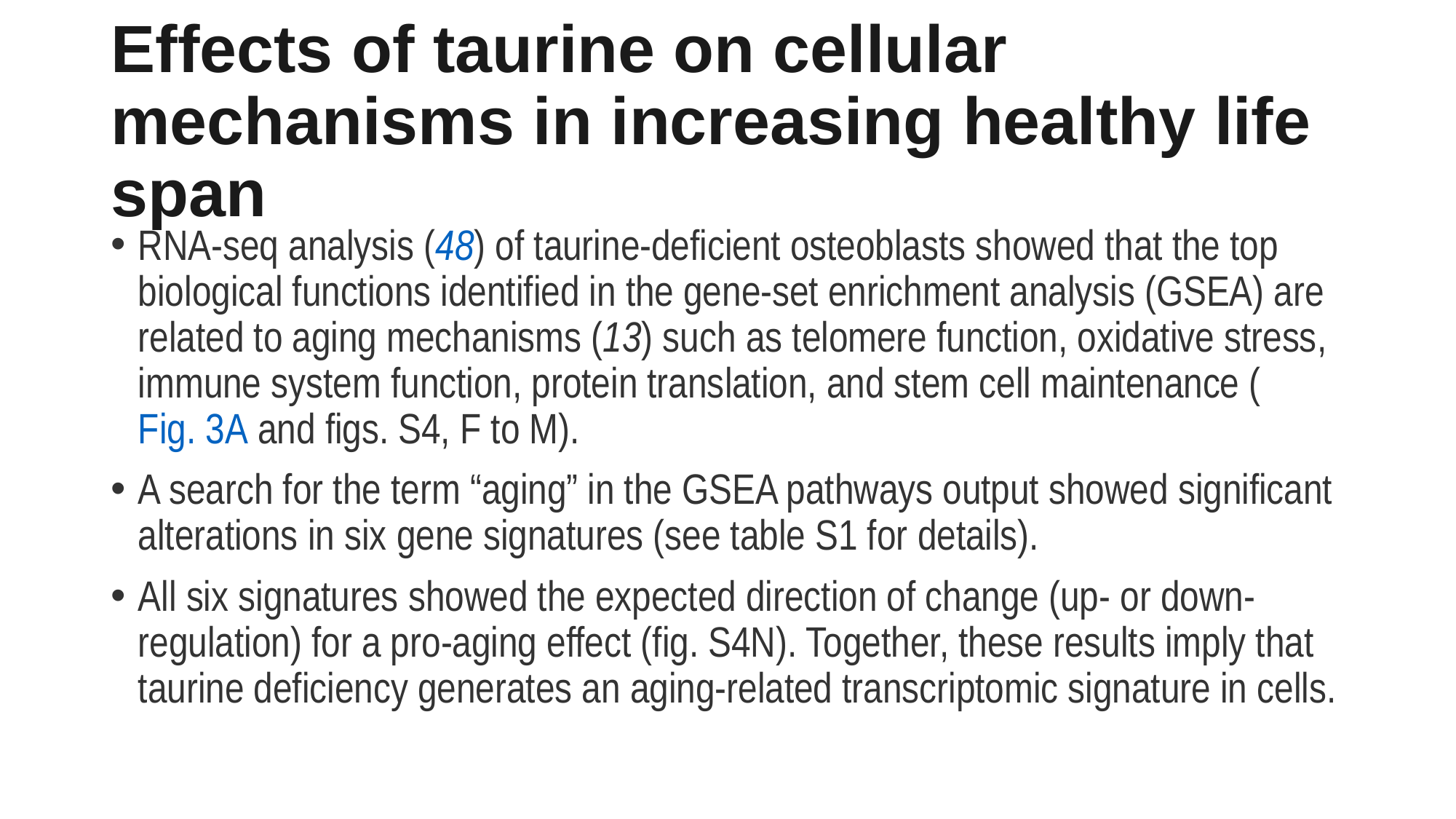

# Effects of taurine on cellular mechanisms in increasing healthy life span
RNA-seq analysis (48) of taurine-deficient osteoblasts showed that the top biological functions identified in the gene-set enrichment analysis (GSEA) are related to aging mechanisms (13) such as telomere function, oxidative stress, immune system function, protein translation, and stem cell maintenance (Fig. 3A and figs. S4, F to M).
A search for the term “aging” in the GSEA pathways output showed significant alterations in six gene signatures (see table S1 for details).
All six signatures showed the expected direction of change (up- or down-regulation) for a pro-aging effect (fig. S4N). Together, these results imply that taurine deficiency generates an aging-related transcriptomic signature in cells.